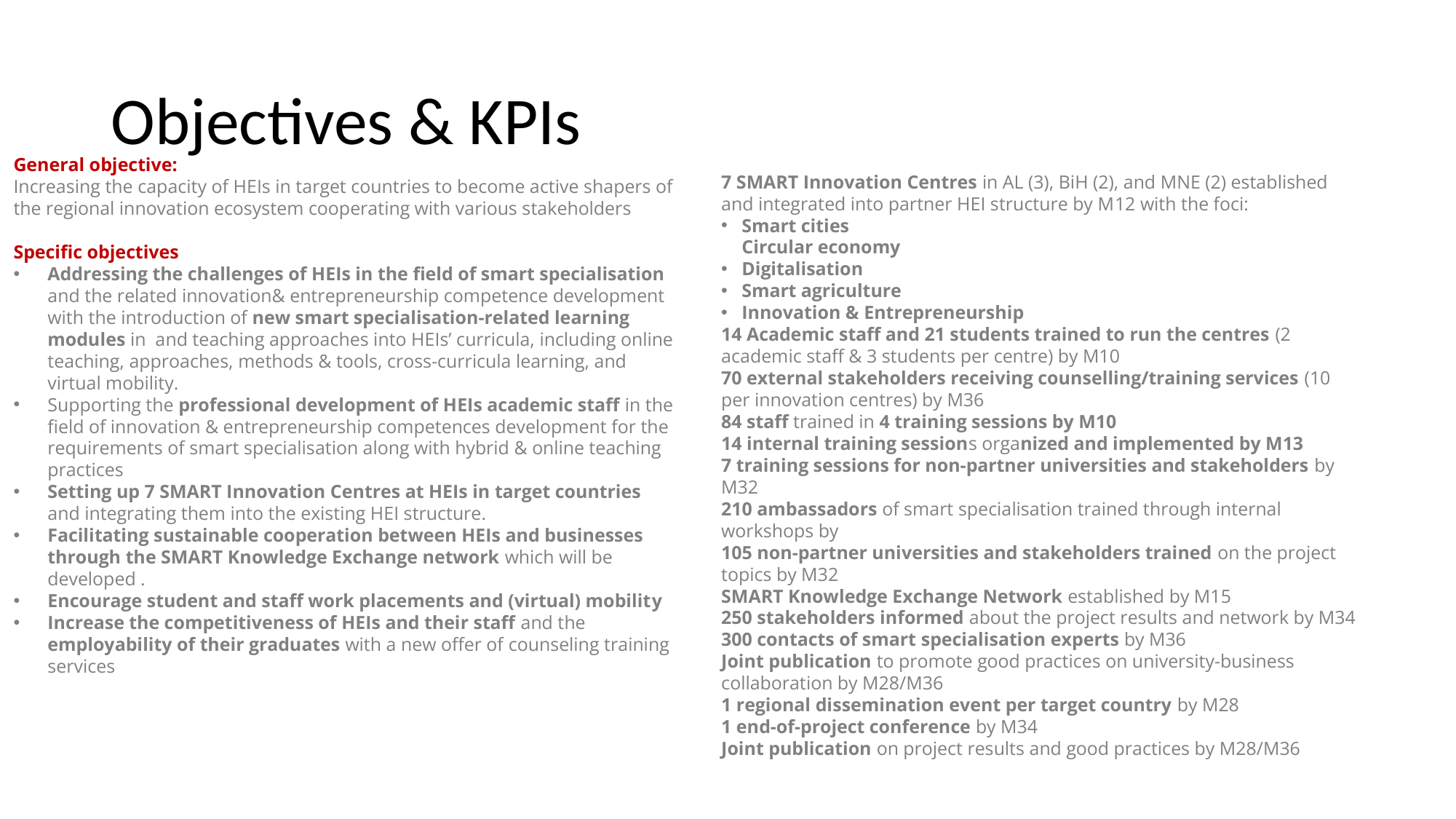

# Objectives & KPIs

General objective:
Increasing the capacity of HEIs in target countries to become active shapers of the regional innovation ecosystem cooperating with various stakeholders

Specific objectives
Addressing the challenges of HEIs in the field of smart specialisation and the related innovation& entrepreneurship competence development with the introduction of new smart specialisation-related learning modules in  and teaching approaches into HEIs’ curricula, including online teaching, approaches, methods & tools, cross-curricula learning, and virtual mobility.
Supporting the professional development of HEIs academic staff in the field of innovation & entrepreneurship competences development for the requirements of smart specialisation along with hybrid & online teaching practices
Setting up 7 SMART Innovation Centres at HEIs in target countries and integrating them into the existing HEI structure.
Facilitating sustainable cooperation between HEIs and businesses through the SMART Knowledge Exchange network which will be developed .
Encourage student and staff work placements and (virtual) mobility
Increase the competitiveness of HEIs and their staff and the employability of their graduates with a new offer of counseling training services

7 SMART Innovation Centres in AL (3), BiH (2), and MNE (2) established and integrated into partner HEI structure by M12 with the foci:
Smart cities
Circular economy
Digitalisation
Smart agriculture
Innovation & Entrepreneurship
14 Academic staff and 21 students trained to run the centres (2 academic staff & 3 students per centre) by M10
70 external stakeholders receiving counselling/training services (10 per innovation centres) by M36
84 staff trained in 4 training sessions by M10
14 internal training sessions organized and implemented by M13
7 training sessions for non-partner universities and stakeholders by M32
210 ambassadors of smart specialisation trained through internal workshops by
105 non-partner universities and stakeholders trained on the project topics by M32
SMART Knowledge Exchange Network established by M15
250 stakeholders informed about the project results and network by M34
300 contacts of smart specialisation experts by M36
Joint publication to promote good practices on university-business collaboration by M28/M36
1 regional dissemination event per target country by M28
1 end-of-project conference by M34
Joint publication on project results and good practices by M28/M36